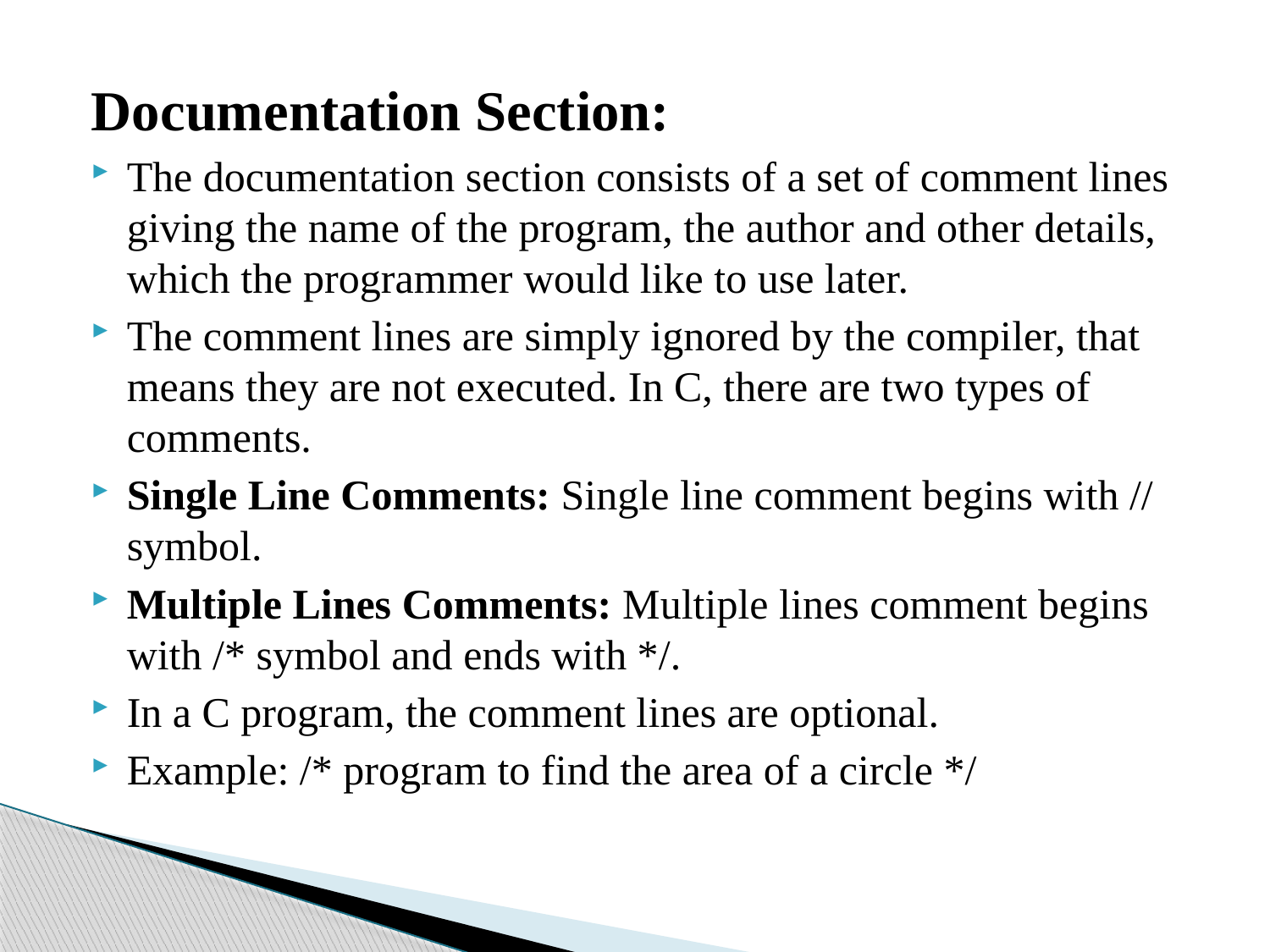

Documentation Section:
The documentation section consists of a set of comment lines giving the name of the program, the author and other details, which the programmer would like to use later.
The comment lines are simply ignored by the compiler, that means they are not executed. In C, there are two types of comments.
Single Line Comments: Single line comment begins with // symbol.
Multiple Lines Comments: Multiple lines comment begins with /* symbol and ends with */.
In a C program, the comment lines are optional.
Example: /* program to find the area of a circle */